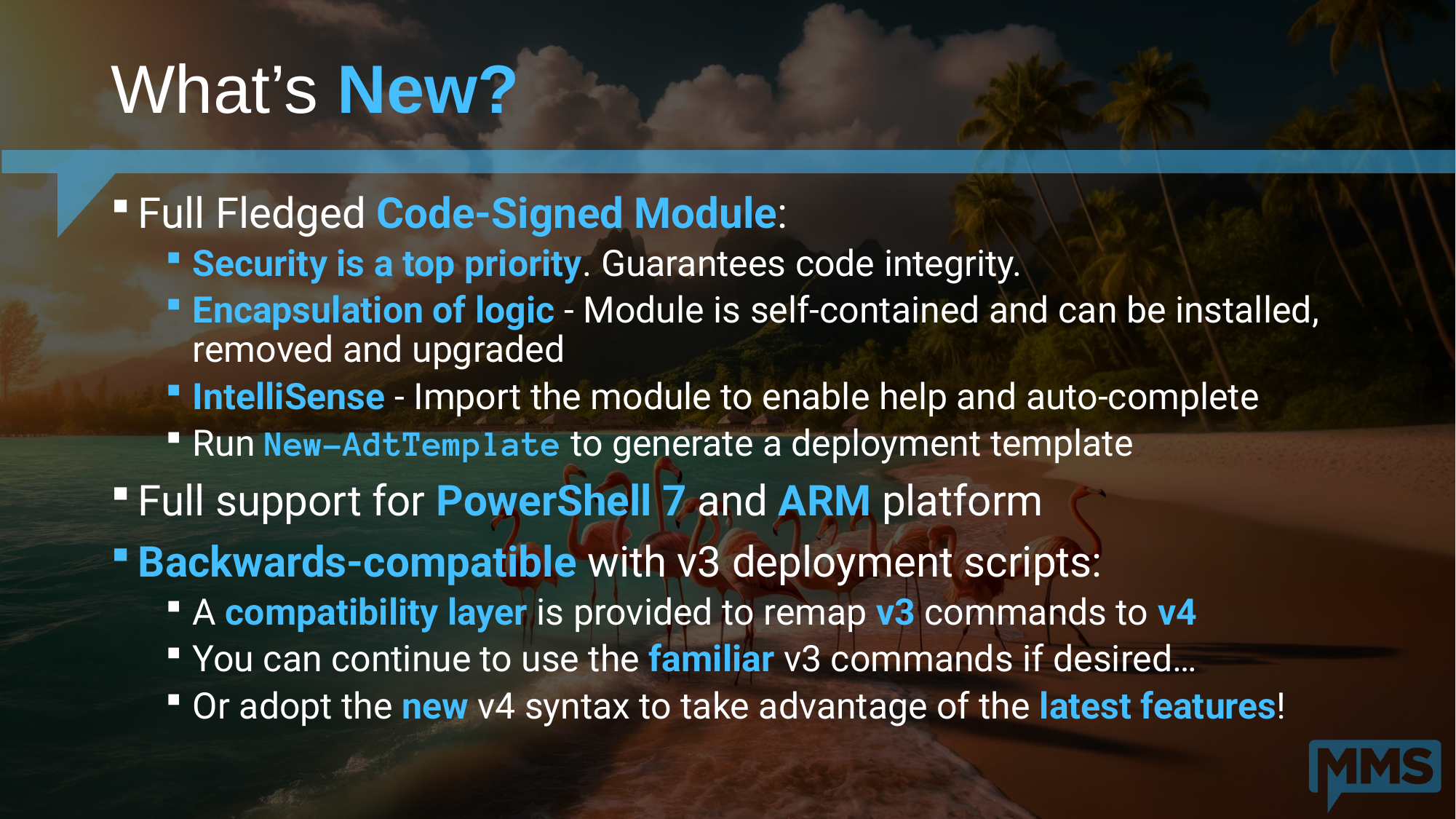

# What’s New?
Full Fledged Code-Signed Module:
Security is a top priority. Guarantees code integrity.
Encapsulation of logic - Module is self-contained and can be installed, removed and upgraded
IntelliSense - Import the module to enable help and auto-complete
Run New-AdtTemplate to generate a deployment template
Full support for PowerShell 7 and ARM platform
Backwards-compatible with v3 deployment scripts:
A compatibility layer is provided to remap v3 commands to v4
You can continue to use the familiar v3 commands if desired…
Or adopt the new v4 syntax to take advantage of the latest features!